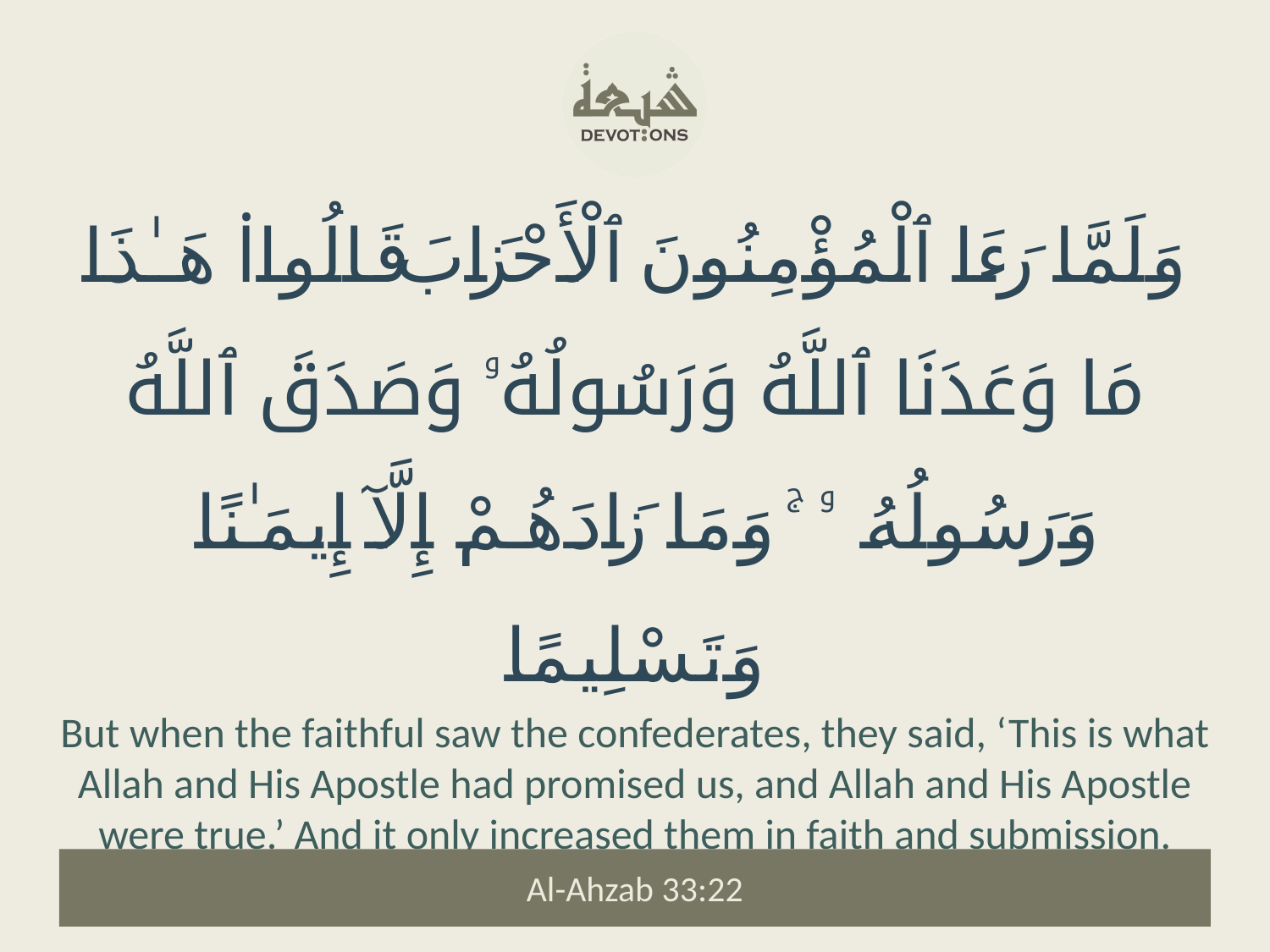

وَلَمَّا رَءَا ٱلْمُؤْمِنُونَ ٱلْأَحْزَابَ قَالُوا۟ هَـٰذَا مَا وَعَدَنَا ٱللَّهُ وَرَسُولُهُۥ وَصَدَقَ ٱللَّهُ وَرَسُولُهُۥ ۚ وَمَا زَادَهُمْ إِلَّآ إِيمَـٰنًا وَتَسْلِيمًا
But when the faithful saw the confederates, they said, ‘This is what Allah and His Apostle had promised us, and Allah and His Apostle were true.’ And it only increased them in faith and submission.
Al-Ahzab 33:22